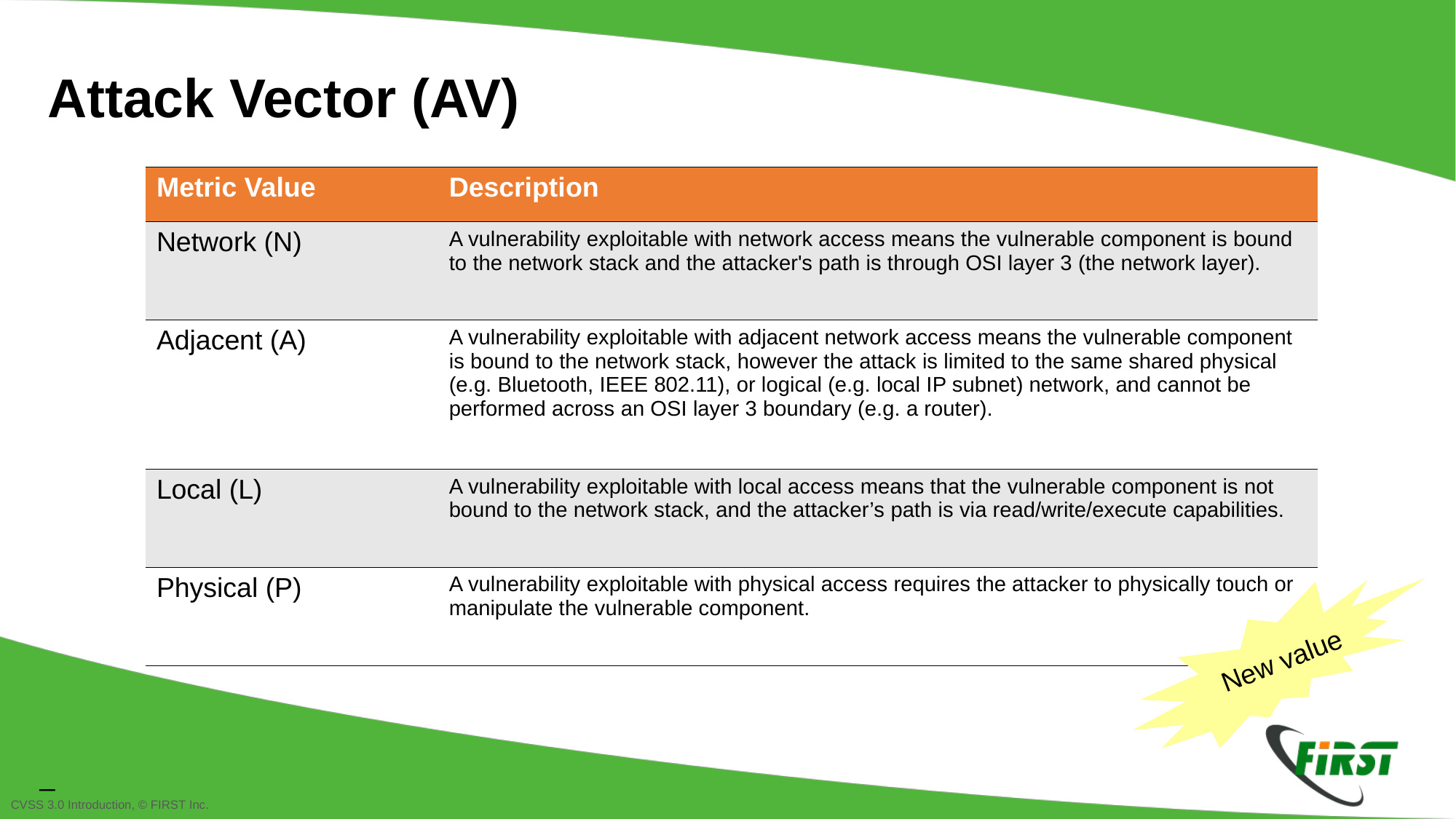

Attack Vector (AV)
| Metric Value | Description |
| --- | --- |
| Network (N) | A vulnerability exploitable with network access means the vulnerable component is bound to the network stack and the attacker's path is through OSI layer 3 (the network layer). |
| Adjacent (A) | A vulnerability exploitable with adjacent network access means the vulnerable component is bound to the network stack, however the attack is limited to the same shared physical (e.g. Bluetooth, IEEE 802.11), or logical (e.g. local IP subnet) network, and cannot be performed across an OSI layer 3 boundary (e.g. a router). |
| Local (L) | A vulnerability exploitable with local access means that the vulnerable component is not bound to the network stack, and the attacker’s path is via read/write/execute capabilities. |
| Physical (P) | A vulnerability exploitable with physical access requires the attacker to physically touch or manipulate the vulnerable component. |
New value
_